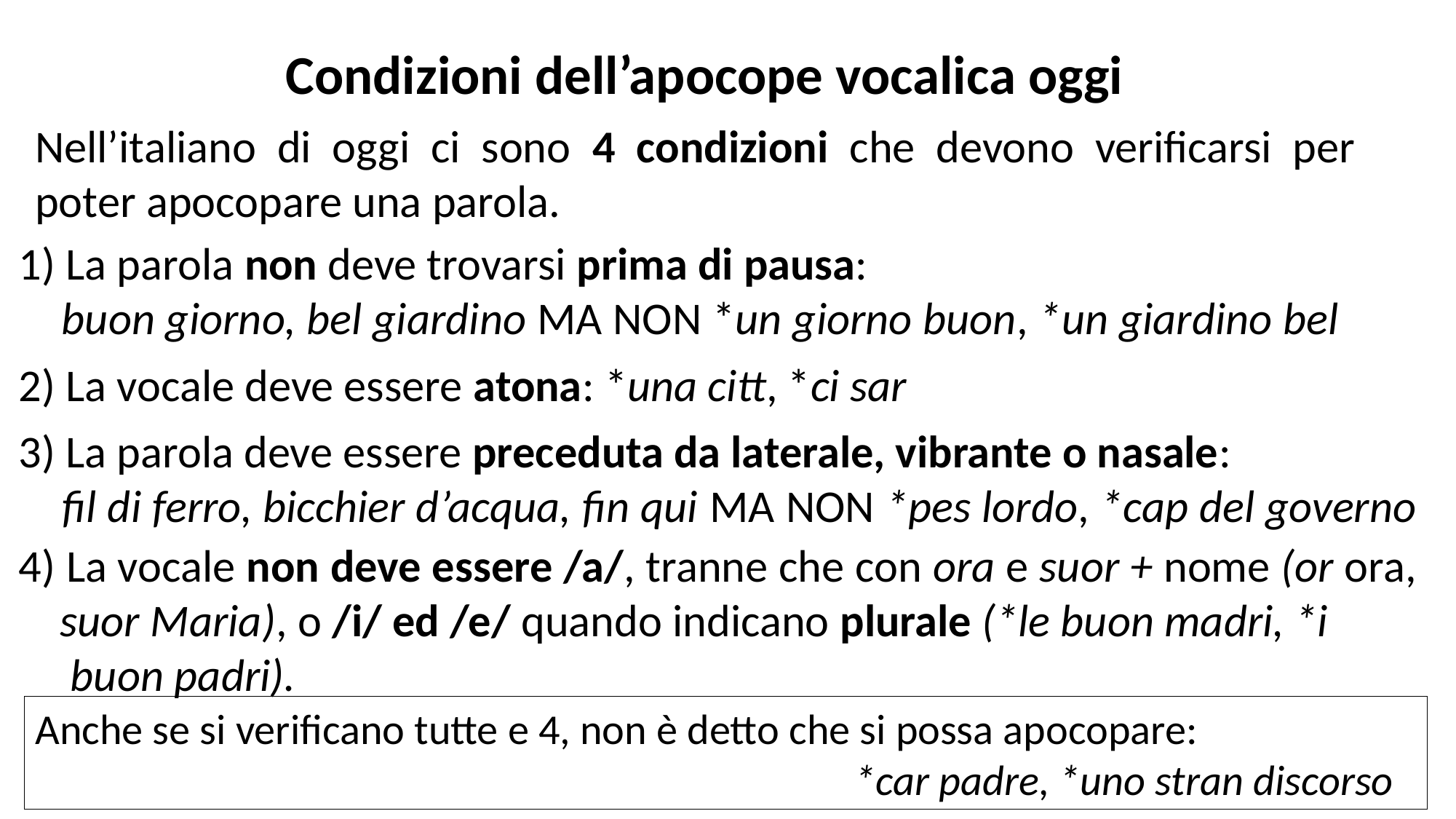

Condizioni dell’apocope vocalica oggi
Nell’italiano di oggi ci sono 4 condizioni che devono verificarsi per poter apocopare una parola.
1) La parola non deve trovarsi prima di pausa:
    buon giorno, bel giardino MA NON *un giorno buon, *un giardino bel
2) La vocale deve essere atona: *una citt, *ci sar
3) La parola deve essere preceduta da laterale, vibrante o nasale:
    fil di ferro, bicchier d’acqua, fin qui MA NON *pes lordo, *cap del governo
4) La vocale non deve essere /a/, tranne che con ora e suor + nome (or ora,
    suor Maria), o /i/ ed /e/ quando indicano plurale (*le buon madri, *i
     buon padri).
Anche se si verificano tutte e 4, non è detto che si possa apocopare:
                                                                                     *car padre, *uno stran discorso